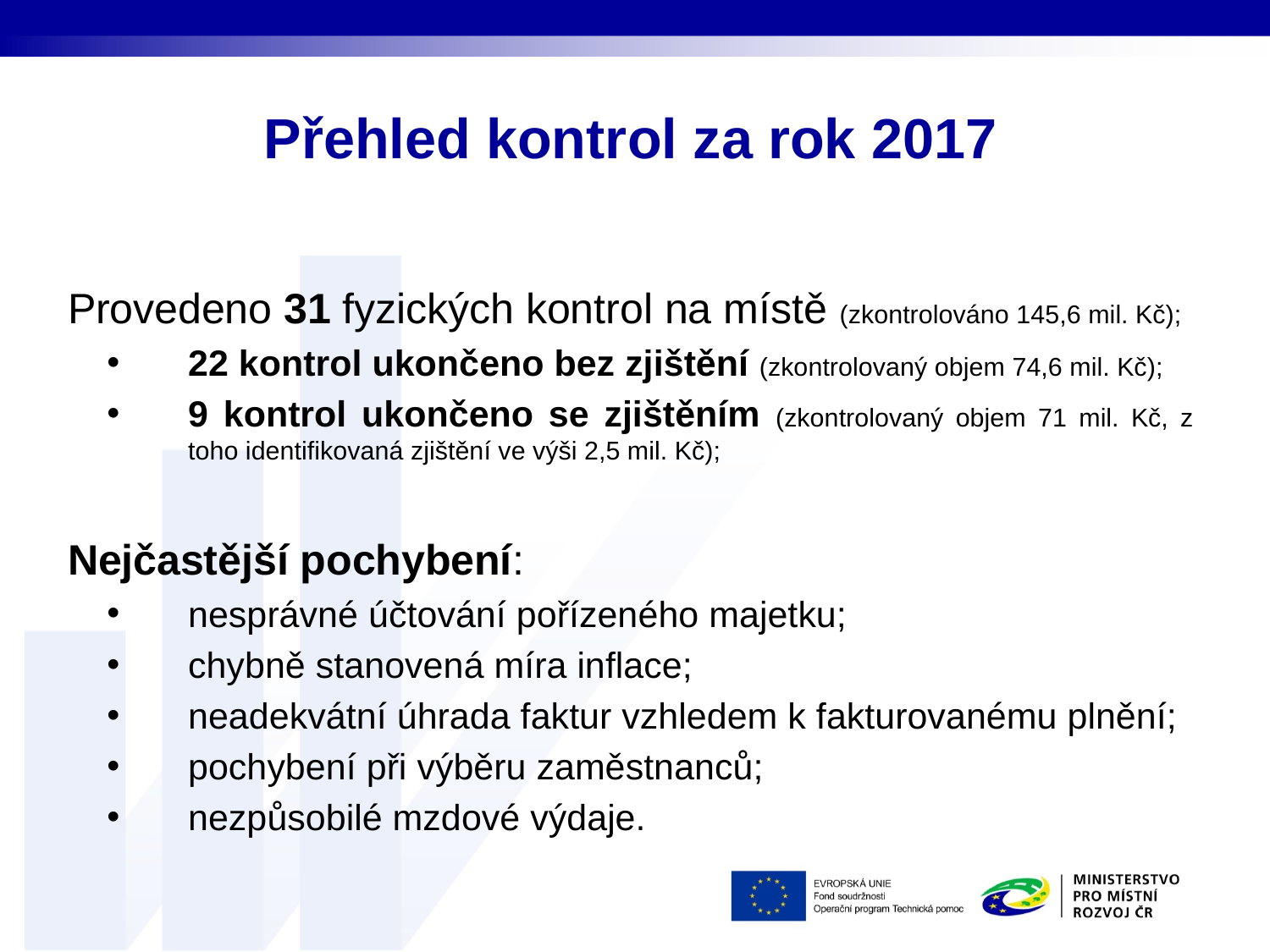

# Přehled kontrol za rok 2017

Provedeno 31 fyzických kontrol na místě (zkontrolováno 145,6 mil. Kč);
22 kontrol ukončeno bez zjištění (zkontrolovaný objem 74,6 mil. Kč);
9 kontrol ukončeno se zjištěním (zkontrolovaný objem 71 mil. Kč, z toho identifikovaná zjištění ve výši 2,5 mil. Kč);

Nejčastější pochybení:
nesprávné účtování pořízeného majetku;
chybně stanovená míra inflace;
neadekvátní úhrada faktur vzhledem k fakturovanému plnění;
pochybení při výběru zaměstnanců;
nezpůsobilé mzdové výdaje.